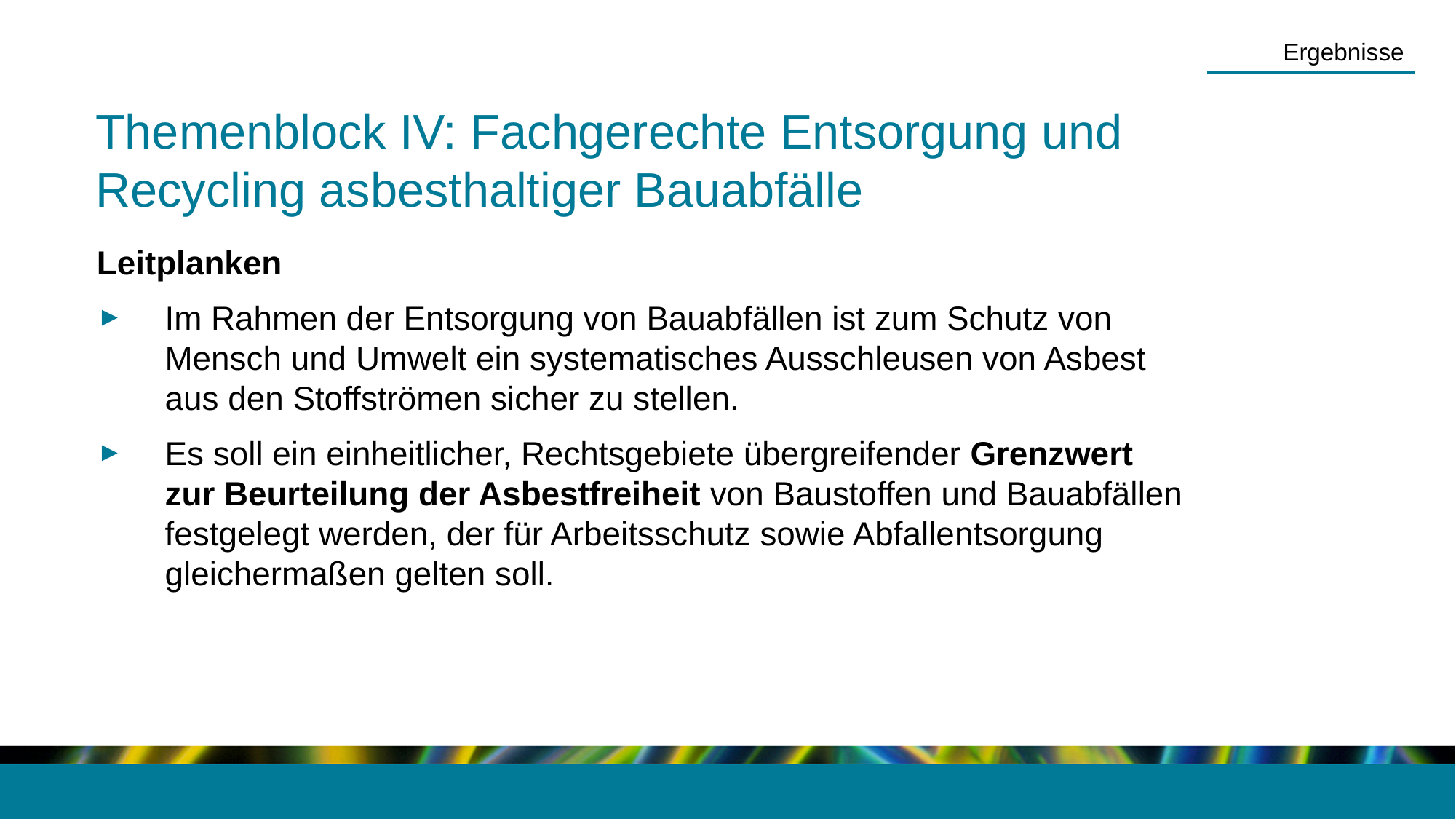

Ergebnisse
Themenblock IV: Fachgerechte Entsorgung und Recycling asbesthaltiger Bauabfälle
Leitplanken
Im Rahmen der Entsorgung von Bauabfällen ist zum Schutz von
Mensch und Umwelt ein systematisches Ausschleusen von Asbest
aus den Stoffströmen sicher zu stellen.
Es soll ein einheitlicher, Rechtsgebiete übergreifender Grenzwert
zur Beurteilung der Asbestfreiheit von Baustoffen und Bauabfällen festgelegt werden, der für Arbeitsschutz sowie Abfallentsorgung gleichermaßen gelten soll.